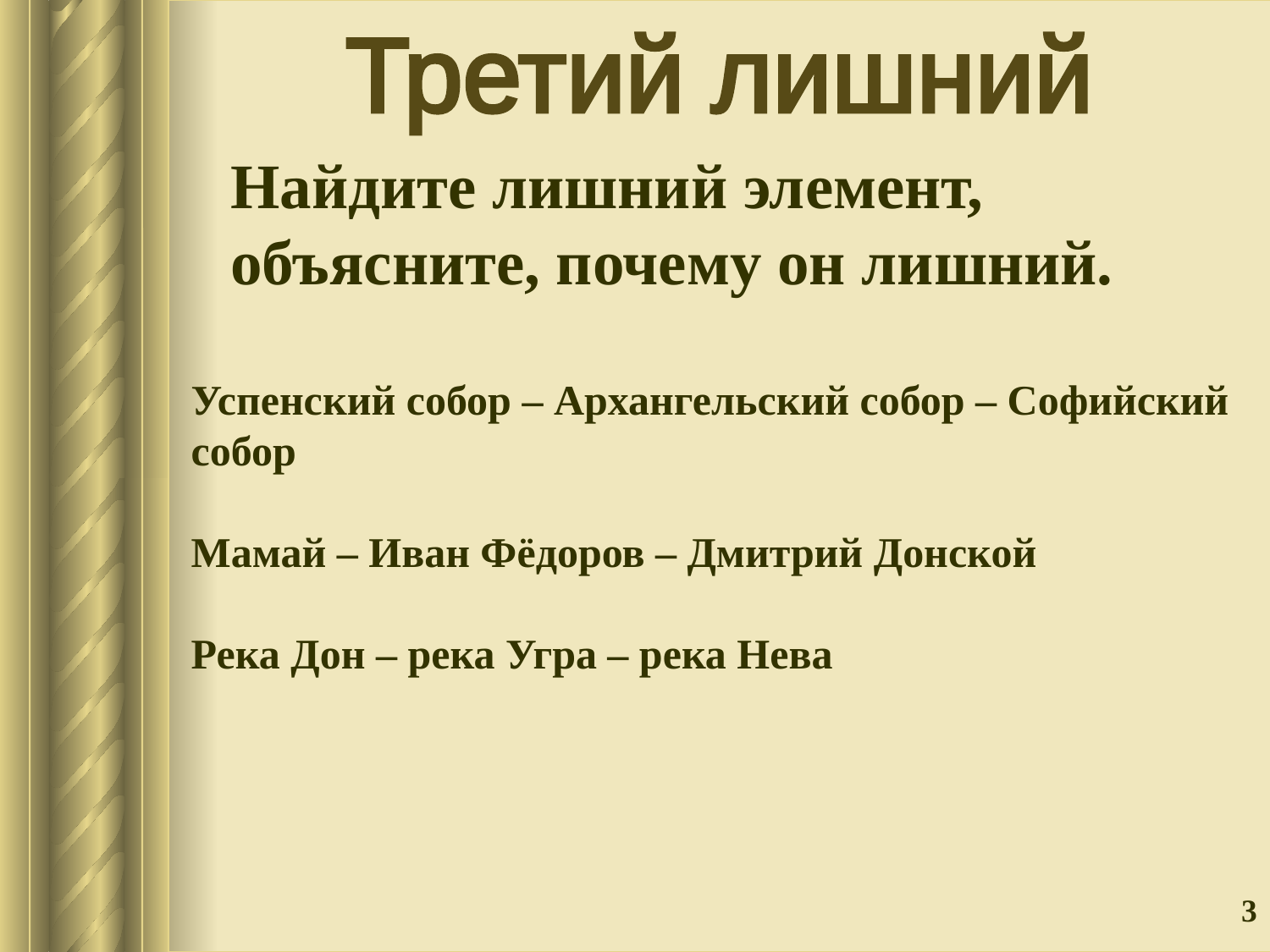

Третий лишний
Найдите лишний элемент,  объясните, почему он лишний.
Успенский собор – Архангельский собор – Софийский собор

Мамай – Иван Фёдоров – Дмитрий Донской

Река Дон – река Угра – река Нева
3